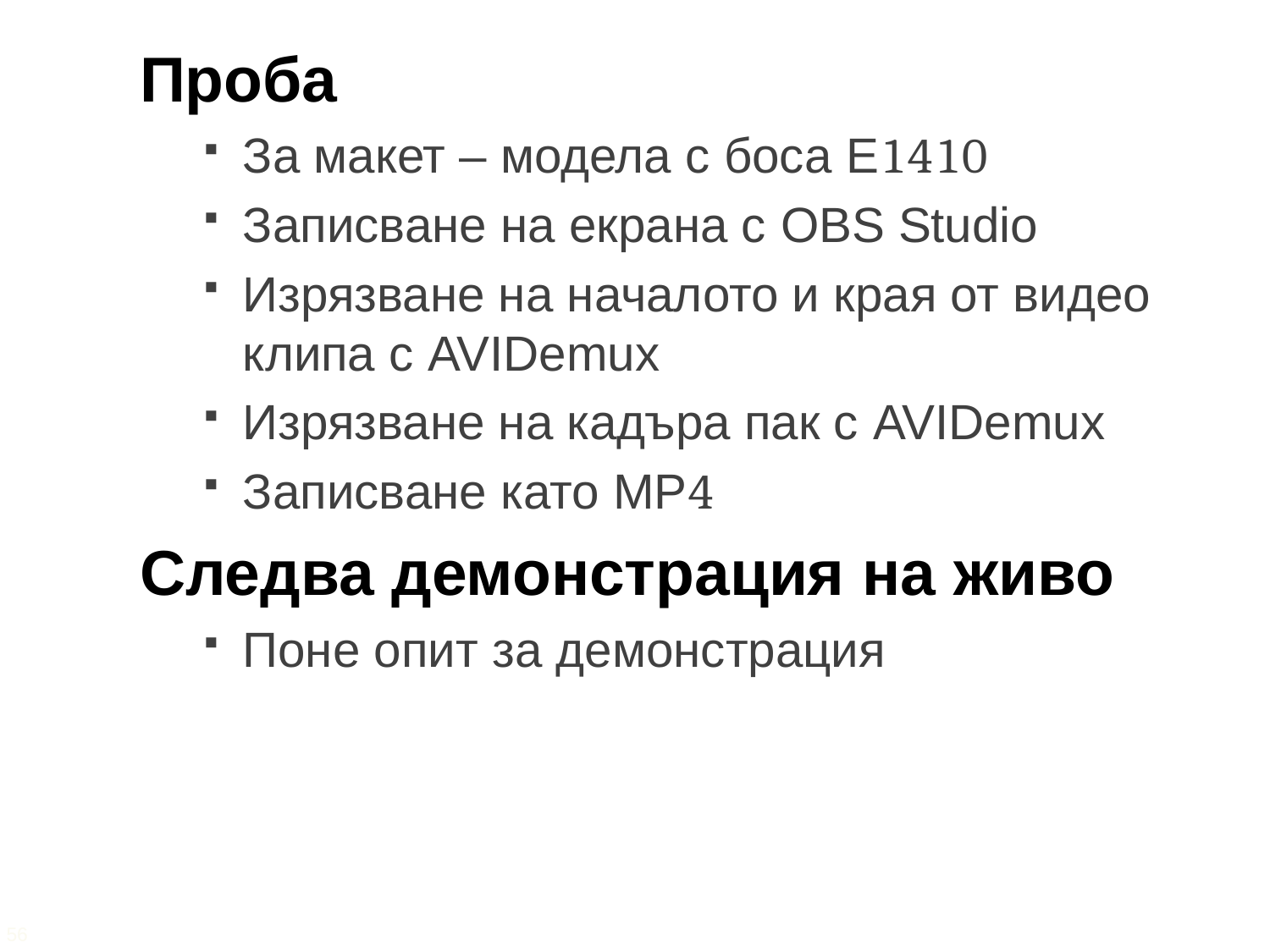

Проба
За макет – модела с боса E1410
Записване на екрана с OBS Studio
Изрязване на началото и края от видео клипа с AVIDemux
Изрязване на кадъра пак с AVIDemux
Записване като MP4
Следва демонстрация на живо
Поне опит за демонстрация